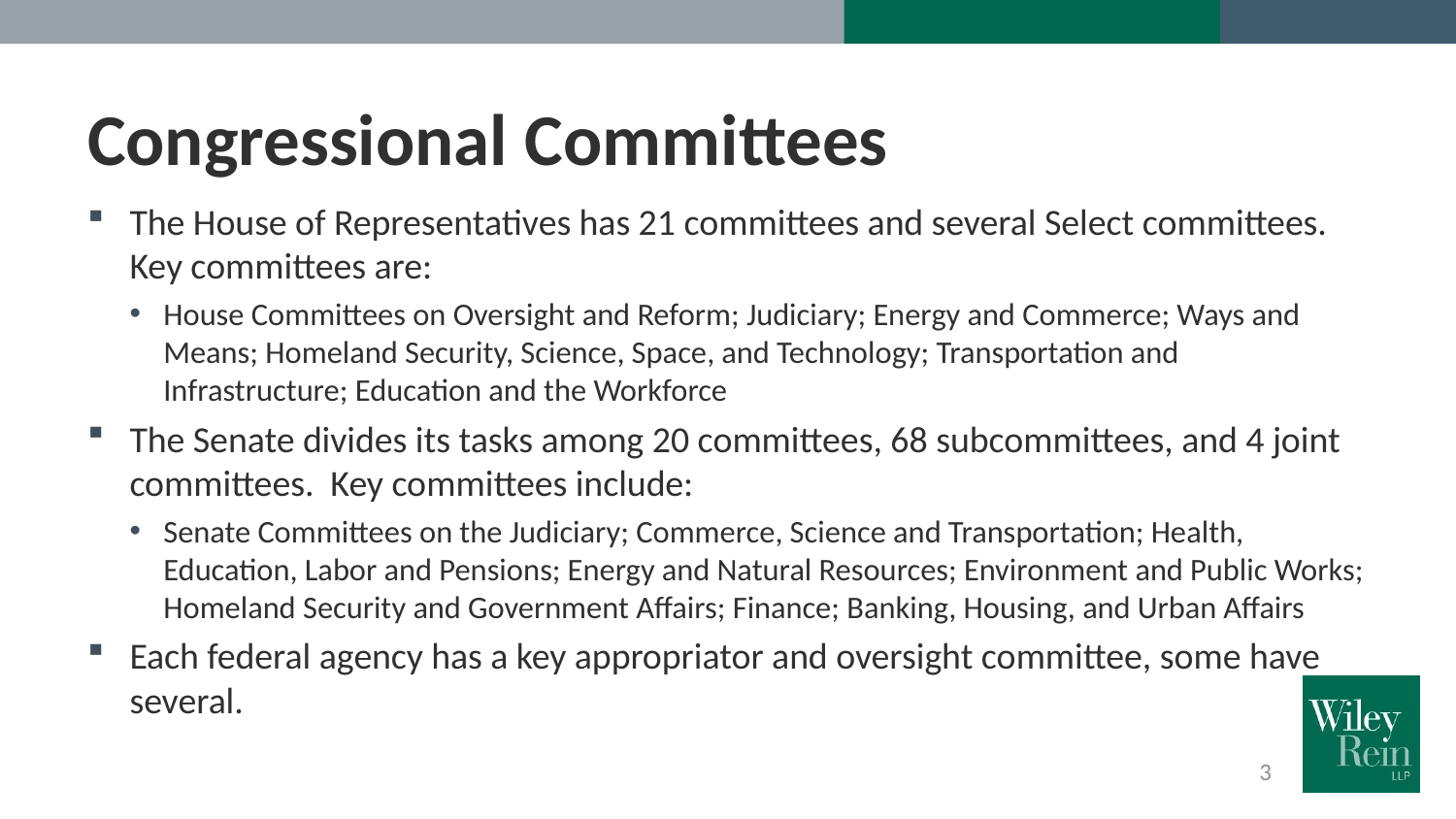

# Congressional Committees
The House of Representatives has 21 committees and several Select committees. Key committees are:
House Committees on Oversight and Reform; Judiciary; Energy and Commerce; Ways and Means; Homeland Security, Science, Space, and Technology; Transportation and Infrastructure; Education and the Workforce
The Senate divides its tasks among 20 committees, 68 subcommittees, and 4 joint committees.  Key committees include:
Senate Committees on the Judiciary; Commerce, Science and Transportation; Health, Education, Labor and Pensions; Energy and Natural Resources; Environment and Public Works; Homeland Security and Government Affairs; Finance; Banking, Housing, and Urban Affairs
Each federal agency has a key appropriator and oversight committee, some have several.

3